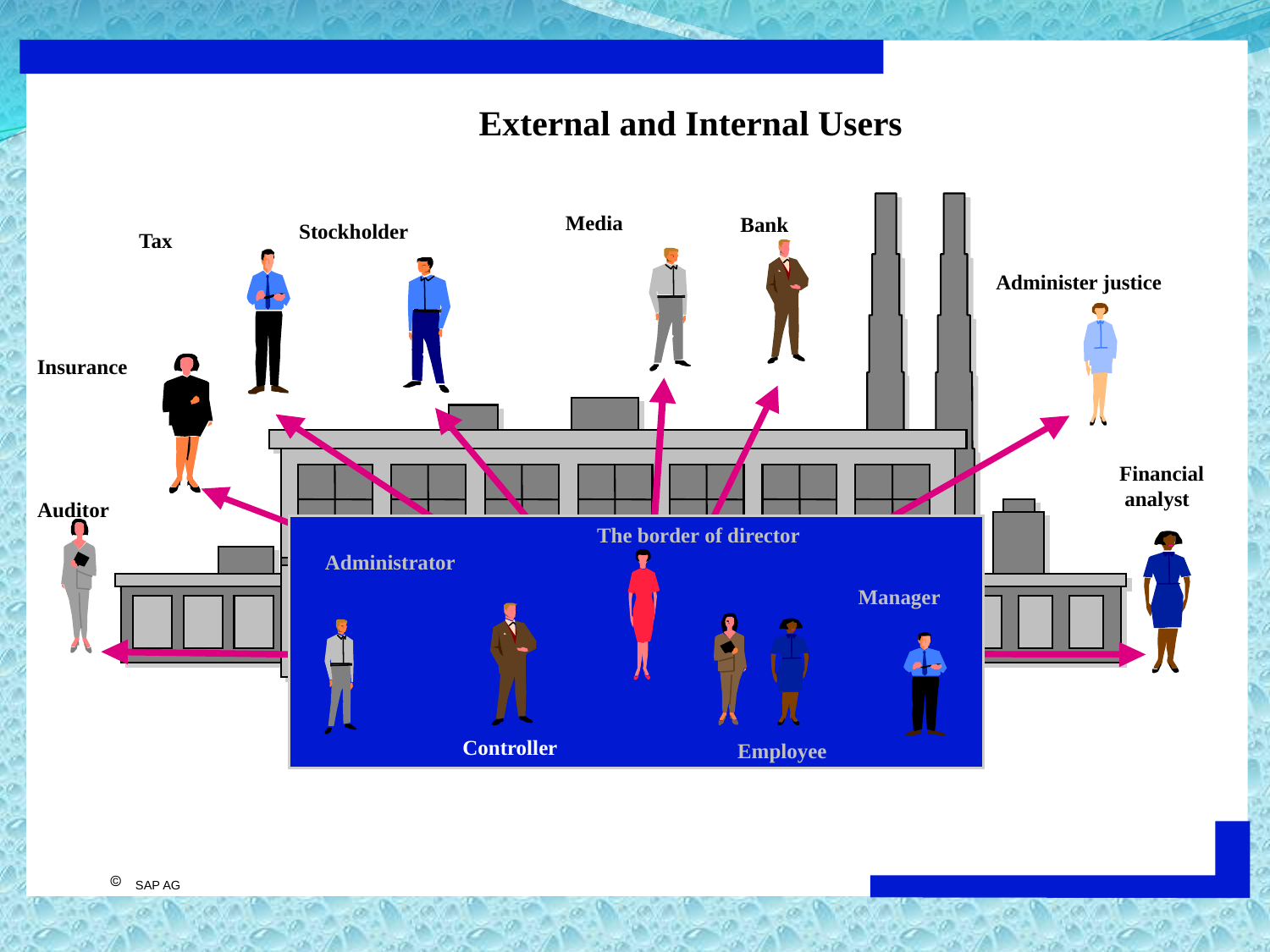

External and Internal Users

Media
Bank

Stockholder
Tax

Administer justice

Insurance

Financial
 analyst

Auditor

The border of director

Administrator

Manager

Controller

Employee

©

SAP AG

#